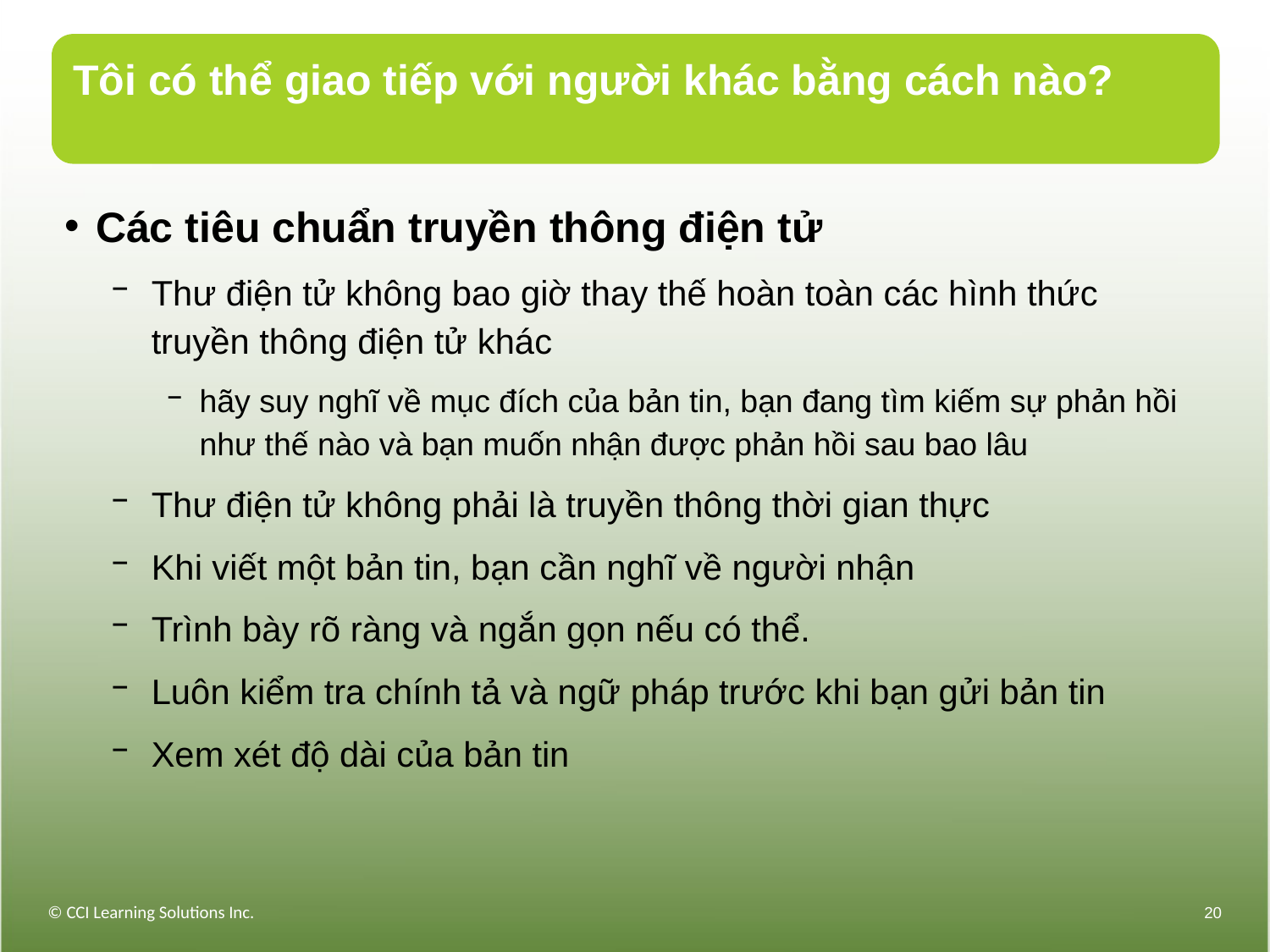

# Tôi có thể giao tiếp với người khác bằng cách nào?
Các tiêu chuẩn truyền thông điện tử
Thư điện tử không bao giờ thay thế hoàn toàn các hình thức truyền thông điện tử khác
hãy suy nghĩ về mục đích của bản tin, bạn đang tìm kiếm sự phản hồi như thế nào và bạn muốn nhận được phản hồi sau bao lâu
Thư điện tử không phải là truyền thông thời gian thực
Khi viết một bản tin, bạn cần nghĩ về người nhận
Trình bày rõ ràng và ngắn gọn nếu có thể.
Luôn kiểm tra chính tả và ngữ pháp trước khi bạn gửi bản tin
Xem xét độ dài của bản tin

© CCI Learning Solutions Inc.
20